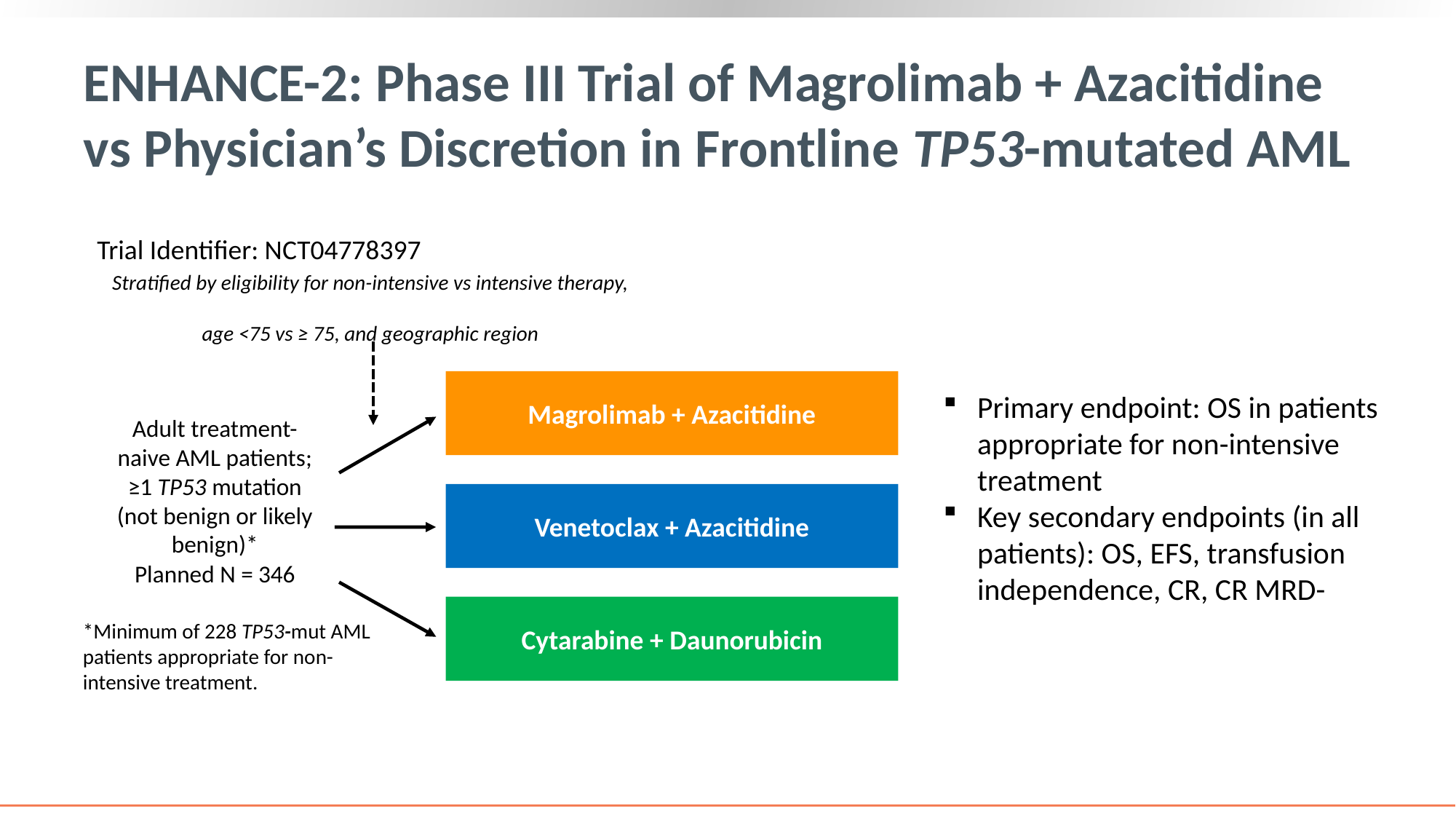

# ENHANCE-2: Phase III Trial of Magrolimab + Azacitidine vs Physician’s Discretion in Frontline TP53-mutated AML
Trial Identifier: NCT04778397
Stratified by eligibility for non-intensive vs intensive therapy,
age <75 vs ≥ 75, and geographic region
Magrolimab + Azacitidine
Primary endpoint: OS in patients appropriate for non-intensive treatment
Key secondary endpoints (in all patients): OS, EFS, transfusion independence, CR, CR MRD-

Adult treatment-naive AML patients; ≥1 TP53 mutation (not benign or likely benign)*
Planned N = 346

Venetoclax + Azacitidine

Cytarabine + Daunorubicin
*Minimum of 228 TP53-mut AML patients appropriate for non-intensive treatment.